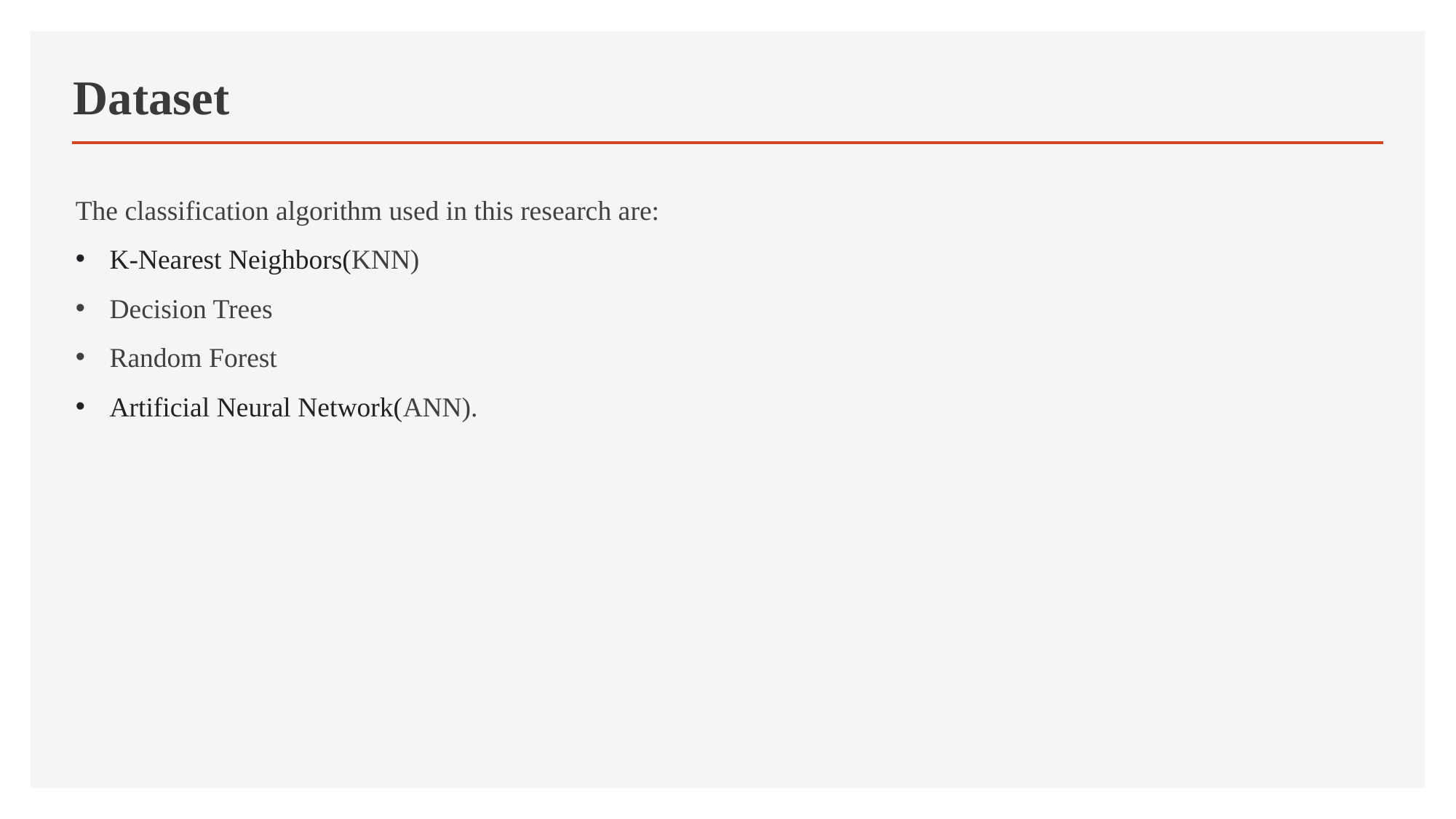

# Dataset
The classification algorithm used in this research are:
K-Nearest Neighbors(KNN)
Decision Trees
Random Forest
Artificial Neural Network(ANN).